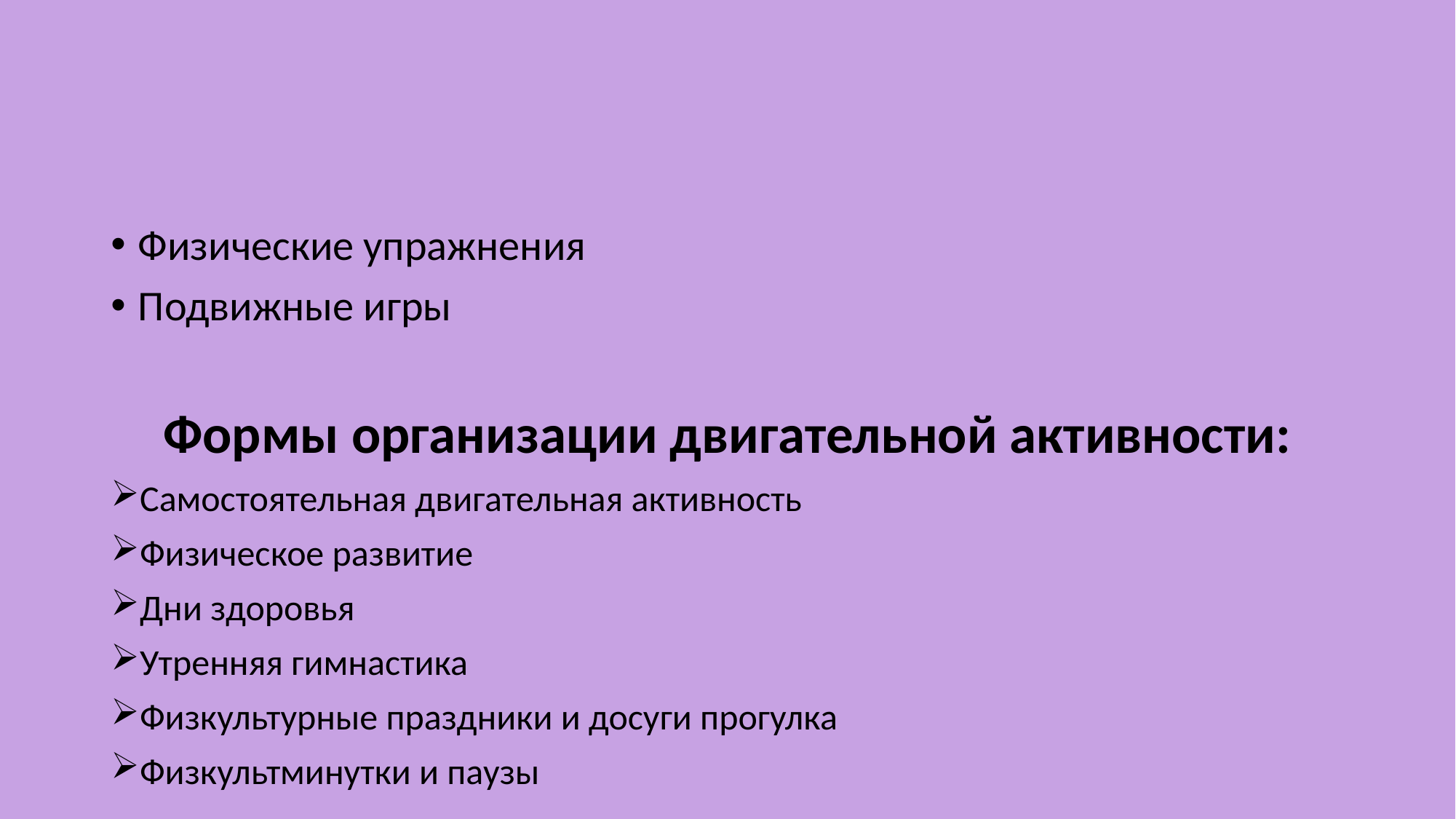

# Организация двигательной среды в ДОУ Виды двигательной деятельности:
Физические упражнения
Подвижные игры

Формы организации двигательной активности:
Самостоятельная двигательная активность
Физическое развитие
Дни здоровья
Утренняя гимнастика
Физкультурные праздники и досуги прогулка
Физкультминутки и паузы